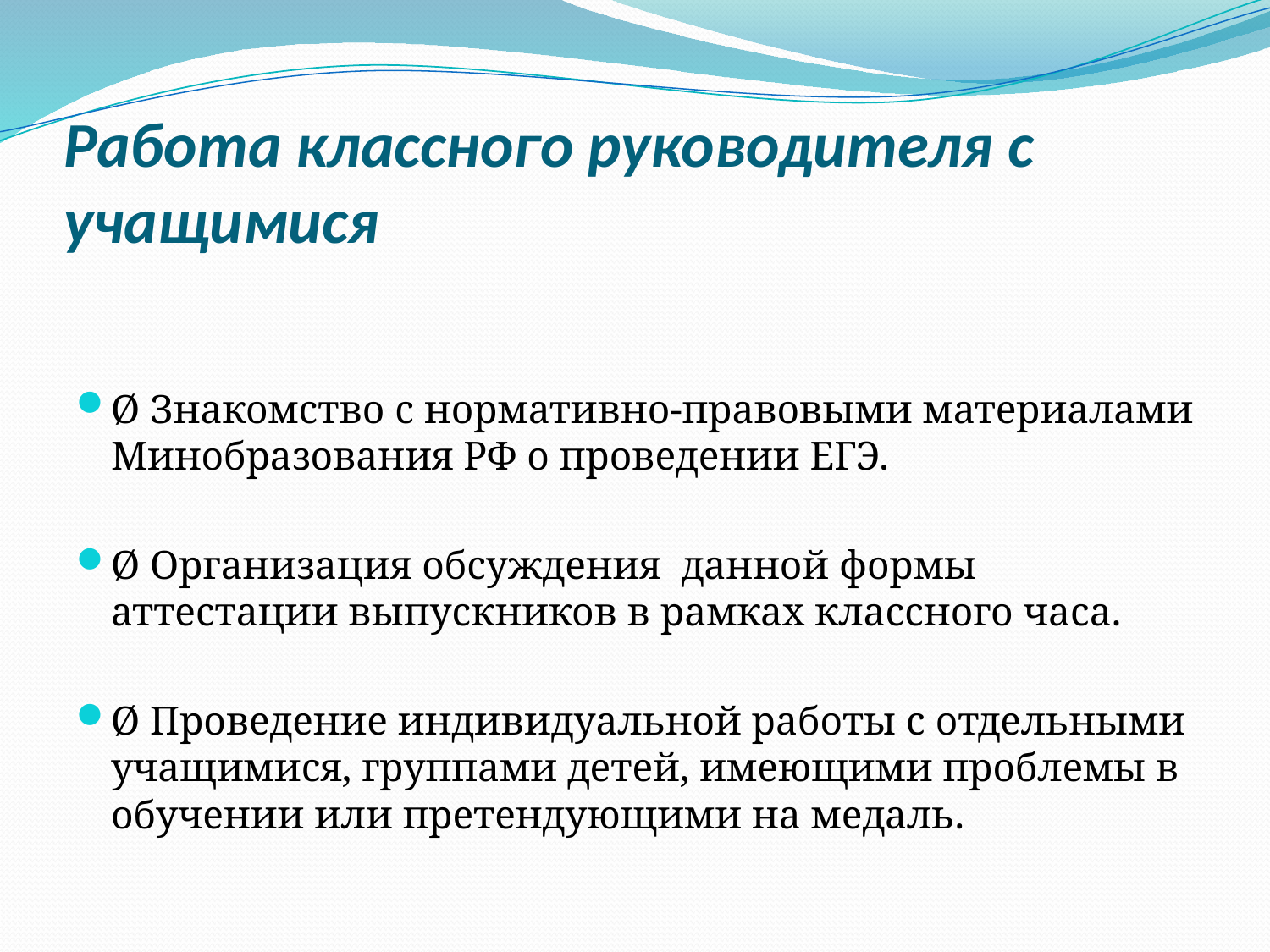

# Работа классного руководителя с учащимися

Ø Знакомство с нормативно-правовыми материалами Минобразования РФ о проведении ЕГЭ.

Ø Организация обсуждения  данной формы аттестации выпускников в рамках классного часа.

Ø Проведение индивидуальной работы с отдельными учащимися, группами детей, имеющими проблемы в обучении или претендующими на медаль.